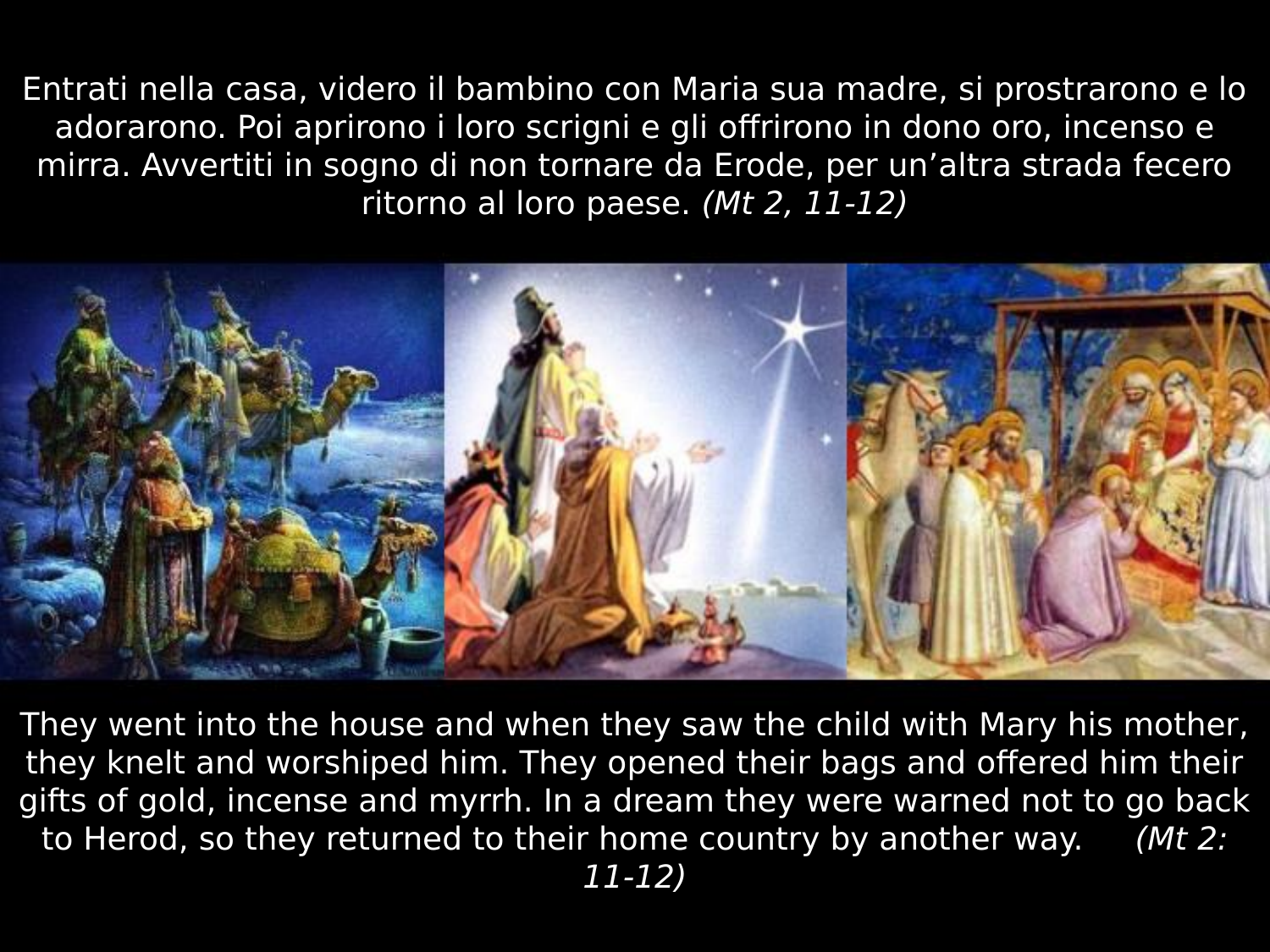

# Entrati nella casa, videro il bambino con Maria sua madre, si prostrarono e lo adorarono. Poi aprirono i loro scrigni e gli offrirono in dono oro, incenso e mirra. Avvertiti in sogno di non tornare da Erode, per un’altra strada fecero ritorno al loro paese. (Mt 2, 11-12)
They went into the house and when they saw the child with Mary his mother, they knelt and worshiped him. They opened their bags and offered him their gifts of gold, incense and myrrh. In a dream they were warned not to go back to Herod, so they returned to their home country by another way.     (Mt 2: 11-12)